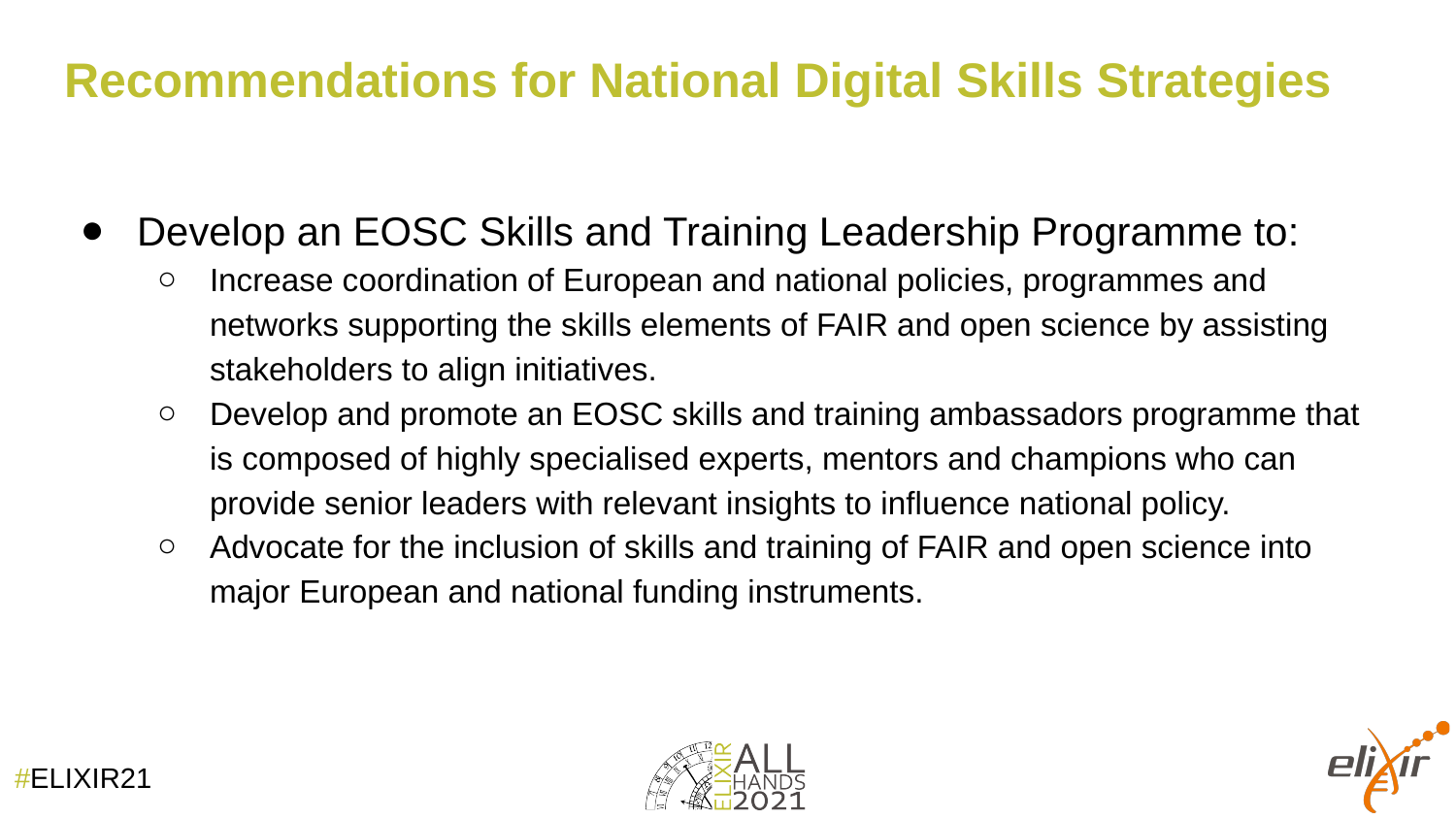

# Recommendations for National Digital Skills Strategies

Develop an EOSC Skills and Training Leadership Programme to:
Increase coordination of European and national policies, programmes and networks supporting the skills elements of FAIR and open science by assisting stakeholders to align initiatives.
Develop and promote an EOSC skills and training ambassadors programme that is composed of highly specialised experts, mentors and champions who can provide senior leaders with relevant insights to influence national policy.
Advocate for the inclusion of skills and training of FAIR and open science into major European and national funding instruments.